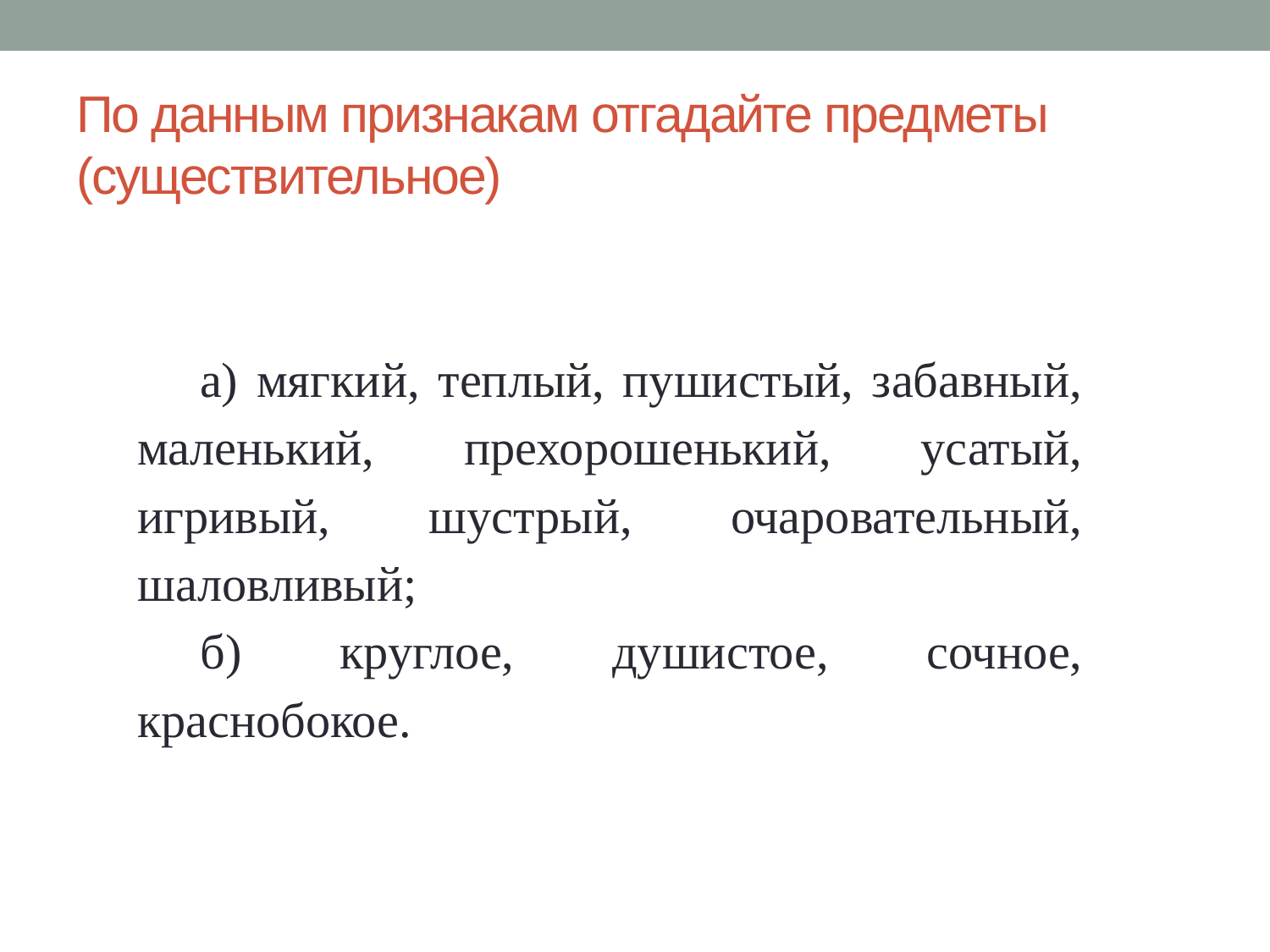

# По данным признакам отгадайте предметы (существительное)
а) мягкий, теплый, пушистый, забавный, маленький, прехорошенький, усатый, игривый, шустрый, очаровательный, шаловливый;
б) круглое, душистое, сочное, краснобокое.